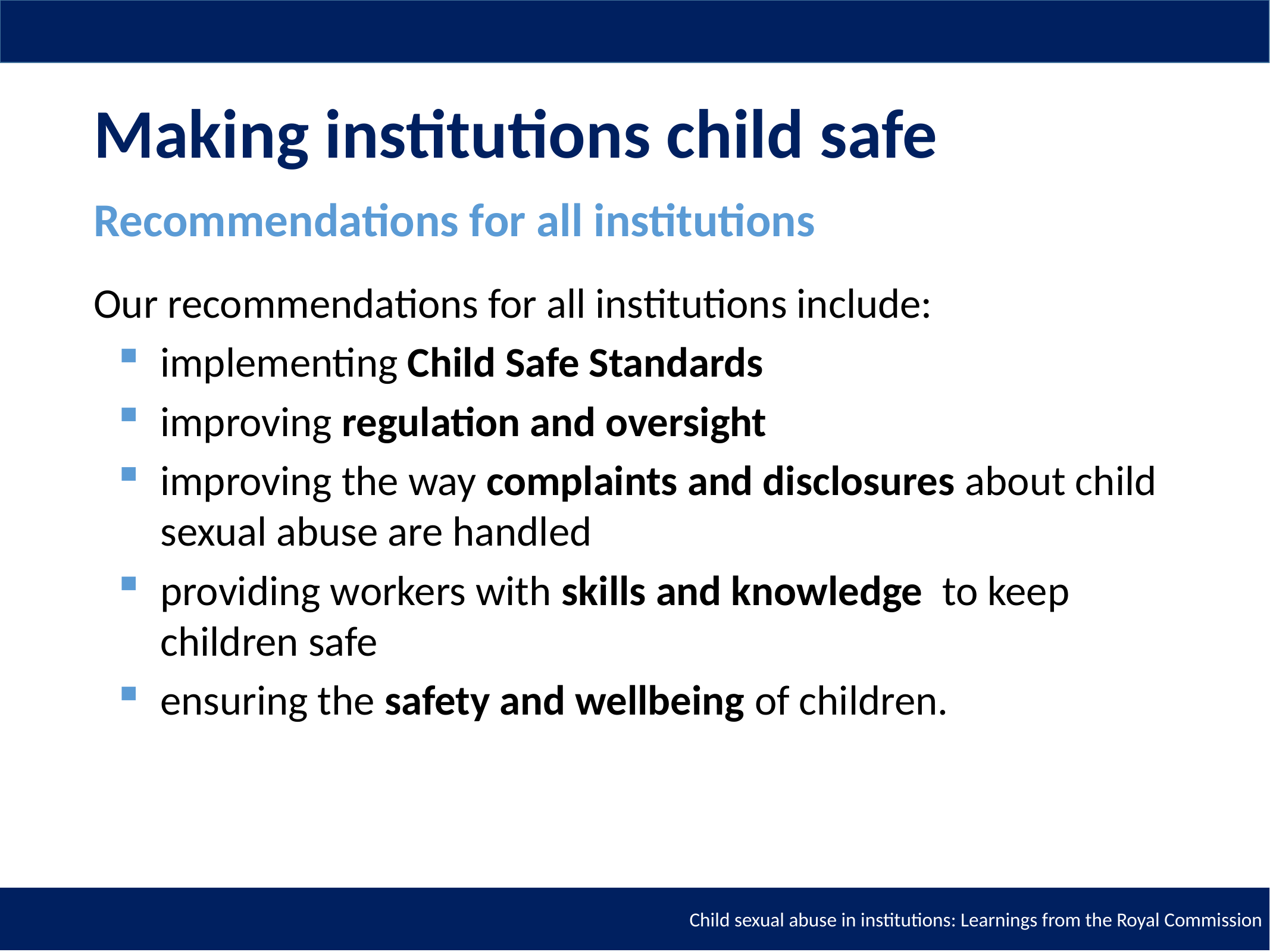

# Making institutions child safe
Recommendations for all institutions
Our recommendations for all institutions include:
implementing Child Safe Standards
improving regulation and oversight
improving the way complaints and disclosures about child sexual abuse are handled
providing workers with skills and knowledge  to keep children safe
ensuring the safety and wellbeing of children.

Child sexual abuse in institutions: Learnings from the Royal Commission